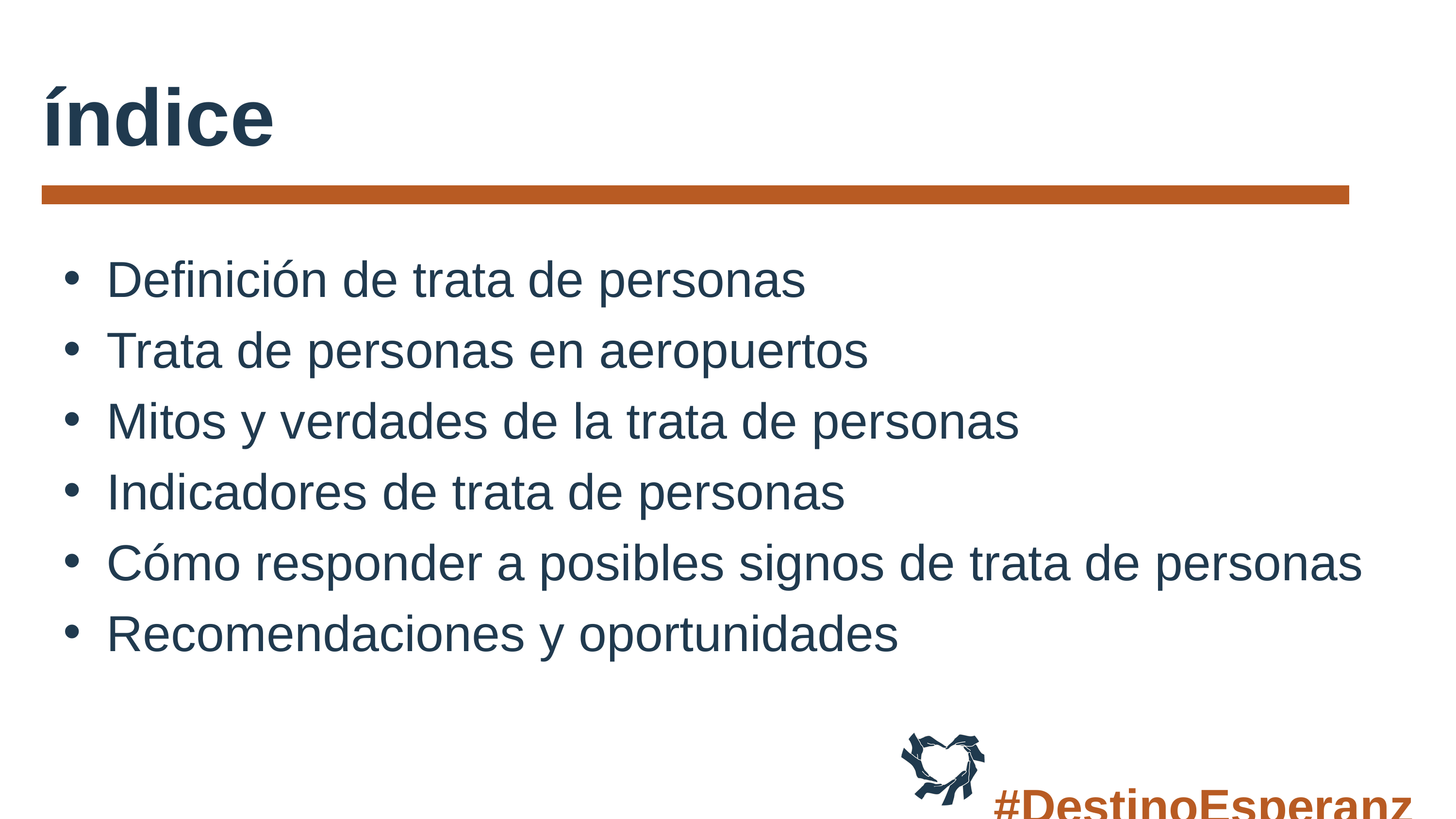

índice

Definición de trata de personas
Trata de personas en aeropuertos
Mitos y verdades de la trata de personas
Indicadores de trata de personas
Cómo responder a posibles signos de trata de personas
Recomendaciones y oportunidades

#DestinoEsperanza